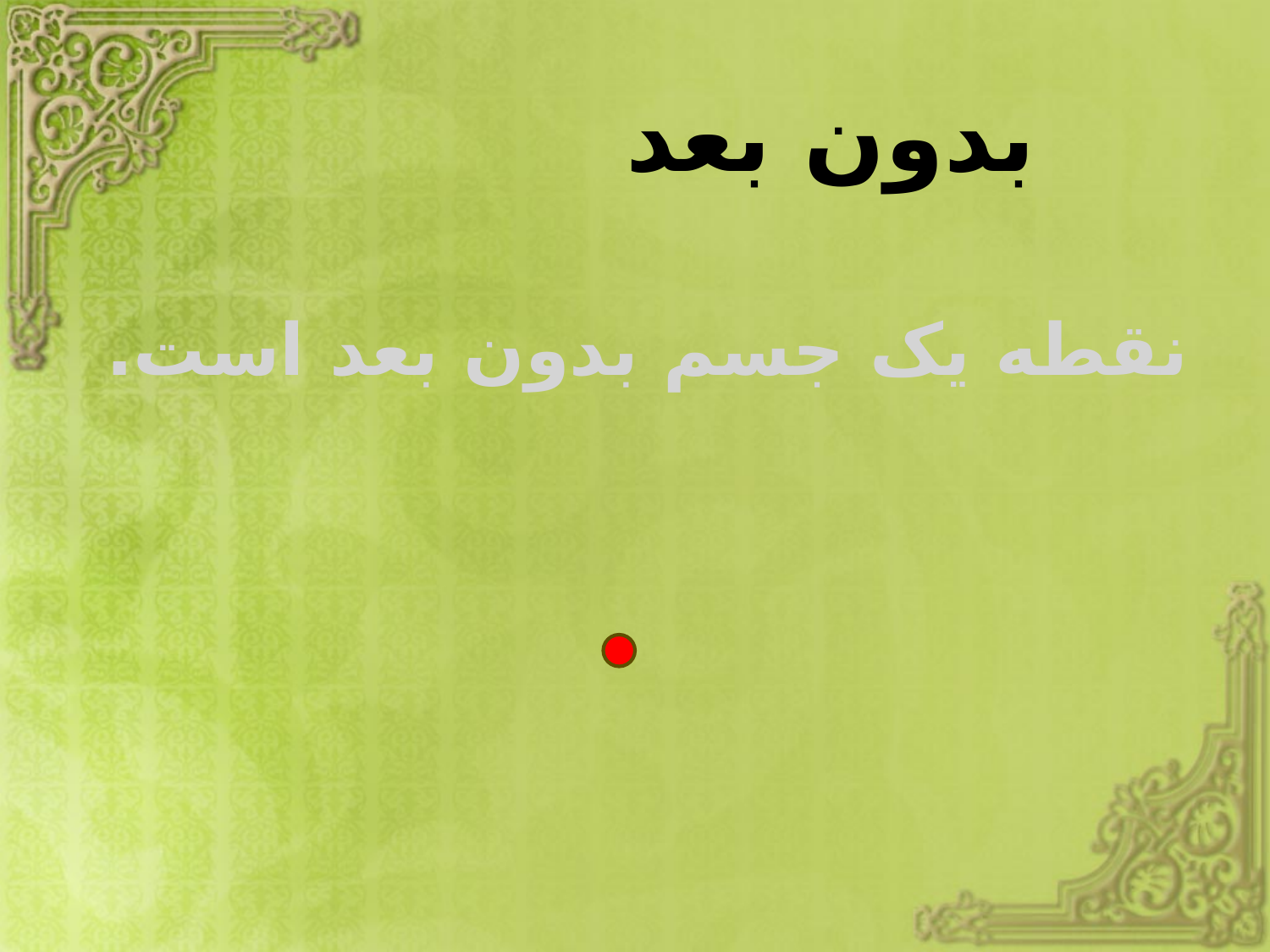

# بدون بعد
نقطه یک جسم بدون بعد است.